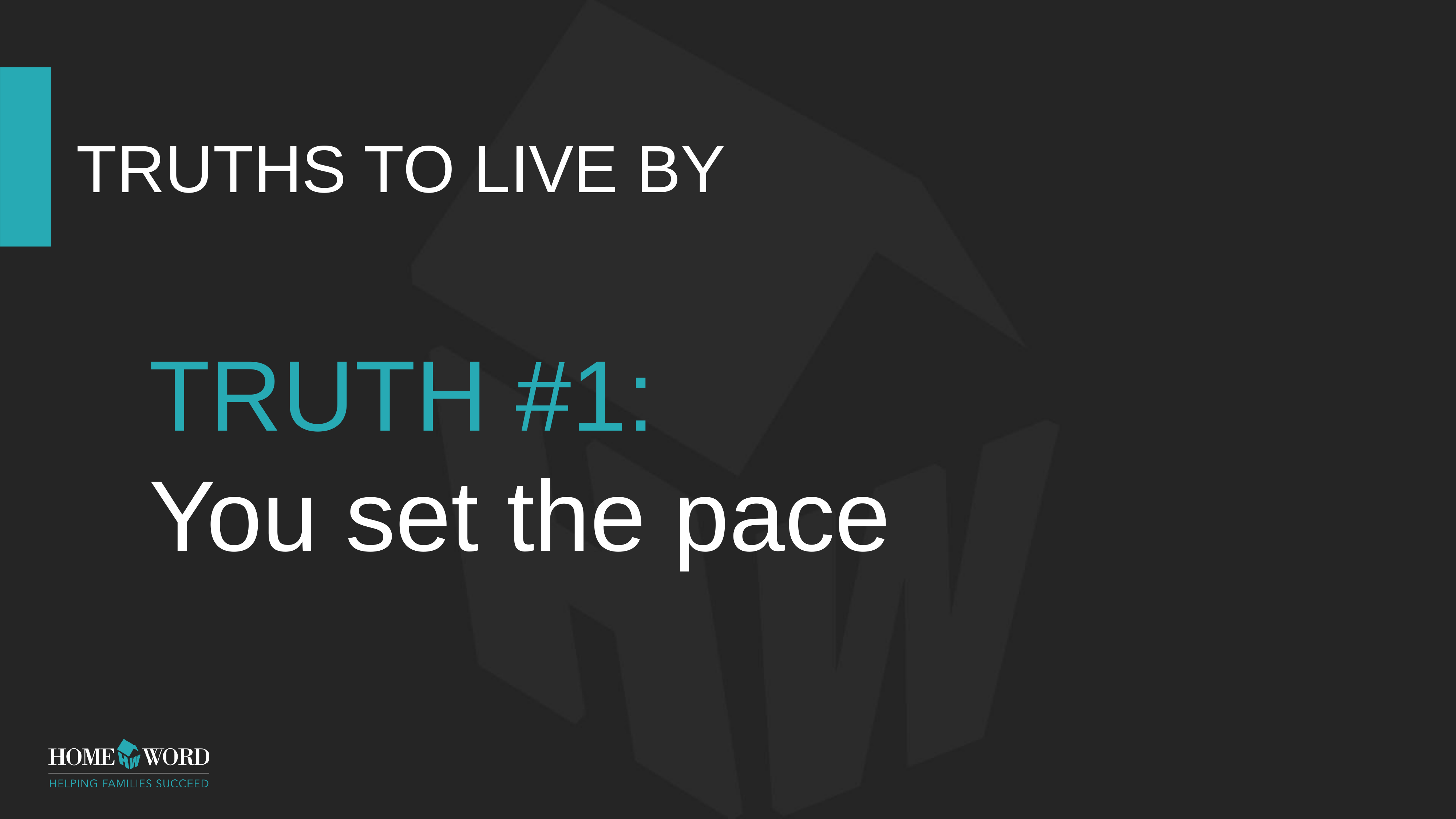

# Truths to Live By
TRUTH #1:
You set the pace